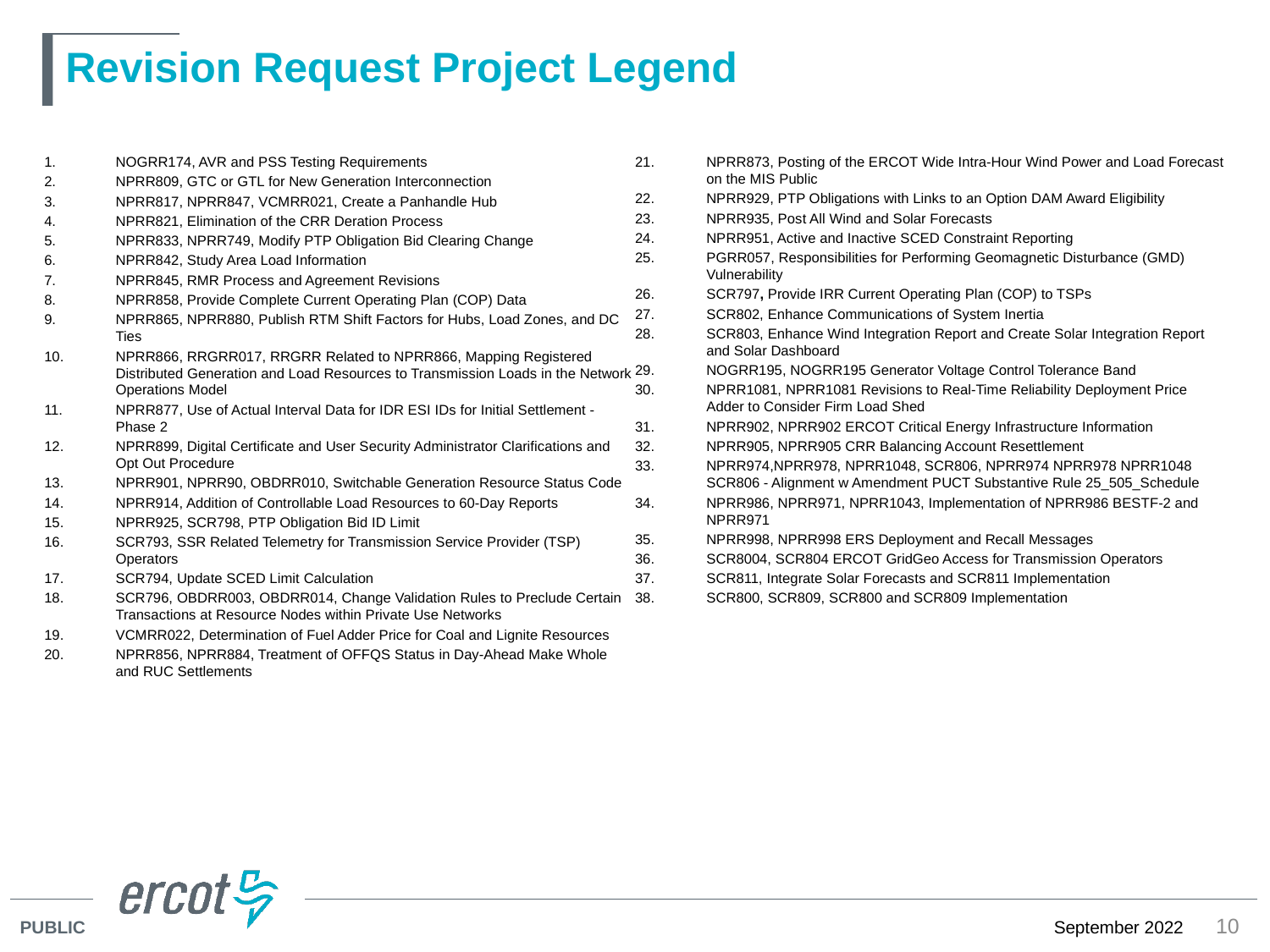

# Revision Request Project Legend
NOGRR174, AVR and PSS Testing Requirements
NPRR809, GTC or GTL for New Generation Interconnection
NPRR817, NPRR847, VCMRR021, Create a Panhandle Hub
NPRR821, Elimination of the CRR Deration Process
NPRR833, NPRR749, Modify PTP Obligation Bid Clearing Change
NPRR842, Study Area Load Information
NPRR845, RMR Process and Agreement Revisions
NPRR858, Provide Complete Current Operating Plan (COP) Data
NPRR865, NPRR880, Publish RTM Shift Factors for Hubs, Load Zones, and DC Ties
NPRR866, RRGRR017, RRGRR Related to NPRR866, Mapping Registered Distributed Generation and Load Resources to Transmission Loads in the Network Operations Model
NPRR877, Use of Actual Interval Data for IDR ESI IDs for Initial Settlement - Phase 2
NPRR899, Digital Certificate and User Security Administrator Clarifications and Opt Out Procedure
NPRR901, NPRR90, OBDRR010, Switchable Generation Resource Status Code
NPRR914, Addition of Controllable Load Resources to 60-Day Reports
NPRR925, SCR798, PTP Obligation Bid ID Limit
SCR793, SSR Related Telemetry for Transmission Service Provider (TSP) Operators
SCR794, Update SCED Limit Calculation
SCR796, OBDRR003, OBDRR014, Change Validation Rules to Preclude Certain Transactions at Resource Nodes within Private Use Networks
VCMRR022, Determination of Fuel Adder Price for Coal and Lignite Resources
NPRR856, NPRR884, Treatment of OFFQS Status in Day-Ahead Make Whole and RUC Settlements
NPRR873, Posting of the ERCOT Wide Intra-Hour Wind Power and Load Forecast on the MIS Public
NPRR929, PTP Obligations with Links to an Option DAM Award Eligibility
NPRR935, Post All Wind and Solar Forecasts
NPRR951, Active and Inactive SCED Constraint Reporting
PGRR057, Responsibilities for Performing Geomagnetic Disturbance (GMD) Vulnerability
SCR797, Provide IRR Current Operating Plan (COP) to TSPs
SCR802, Enhance Communications of System Inertia
SCR803, Enhance Wind Integration Report and Create Solar Integration Report and Solar Dashboard
NOGRR195, NOGRR195 Generator Voltage Control Tolerance Band
NPRR1081, NPRR1081 Revisions to Real-Time Reliability Deployment Price Adder to Consider Firm Load Shed
NPRR902, NPRR902 ERCOT Critical Energy Infrastructure Information
NPRR905, NPRR905 CRR Balancing Account Resettlement
NPRR974,NPRR978, NPRR1048, SCR806, NPRR974 NPRR978 NPRR1048 SCR806 - Alignment w Amendment PUCT Substantive Rule 25_505_Schedule
NPRR986, NPRR971, NPRR1043, Implementation of NPRR986 BESTF-2 and NPRR971
NPRR998, NPRR998 ERS Deployment and Recall Messages
SCR8004, SCR804 ERCOT GridGeo Access for Transmission Operators
SCR811, Integrate Solar Forecasts and SCR811 Implementation
SCR800, SCR809, SCR800 and SCR809 Implementation

10